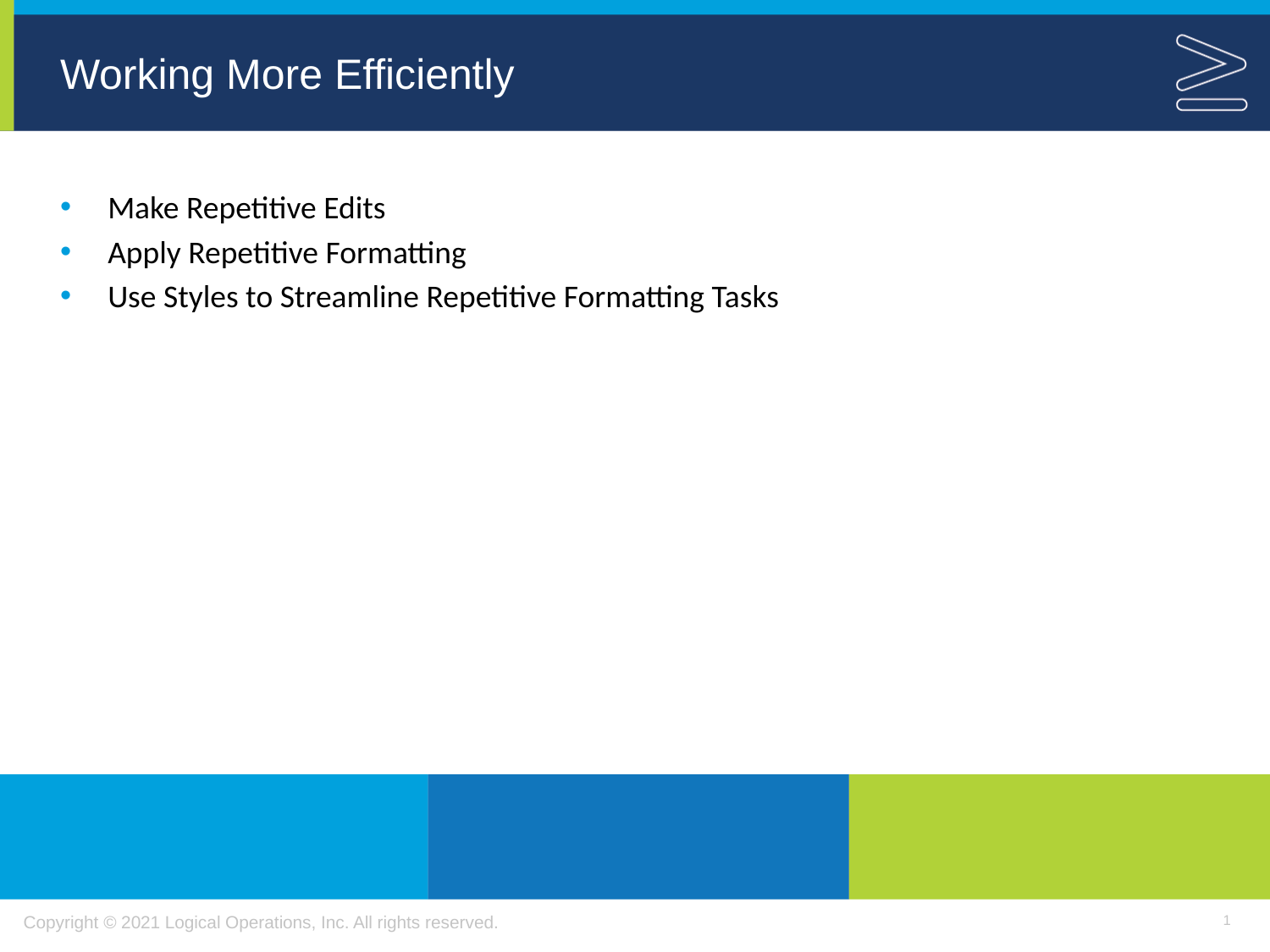

# Working More Efficiently
Make Repetitive Edits
Apply Repetitive Formatting
Use Styles to Streamline Repetitive Formatting Tasks

1